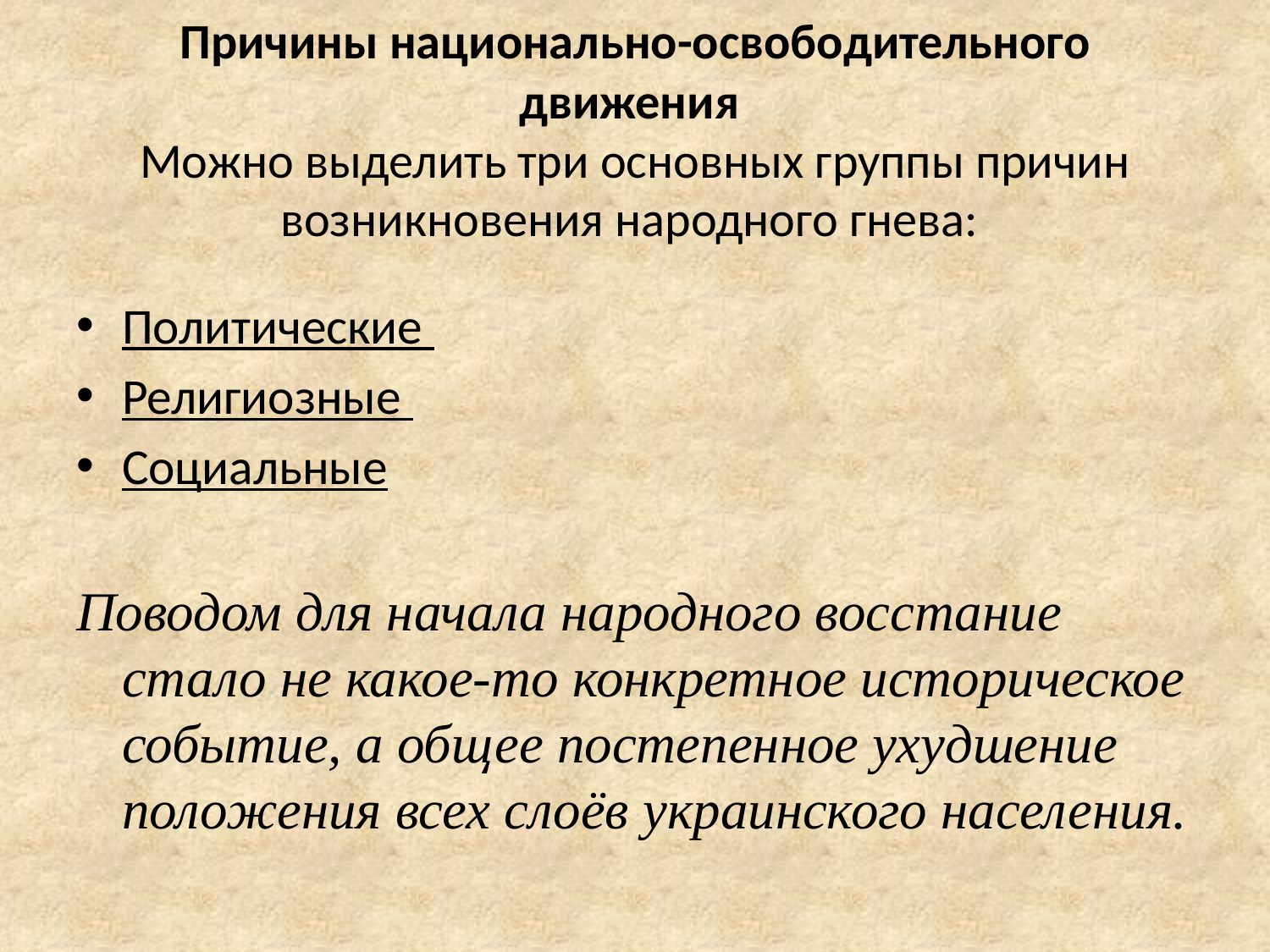

# Причины национально-освободительного движения Можно выделить три основных группы причин возникновения народного гнева:
Политические
Религиозные
Социальные

Поводом для начала народного восстание стало не какое-то конкретное историческое событие, а общее постепенное ухудшение положения всех слоёв украинского населения.